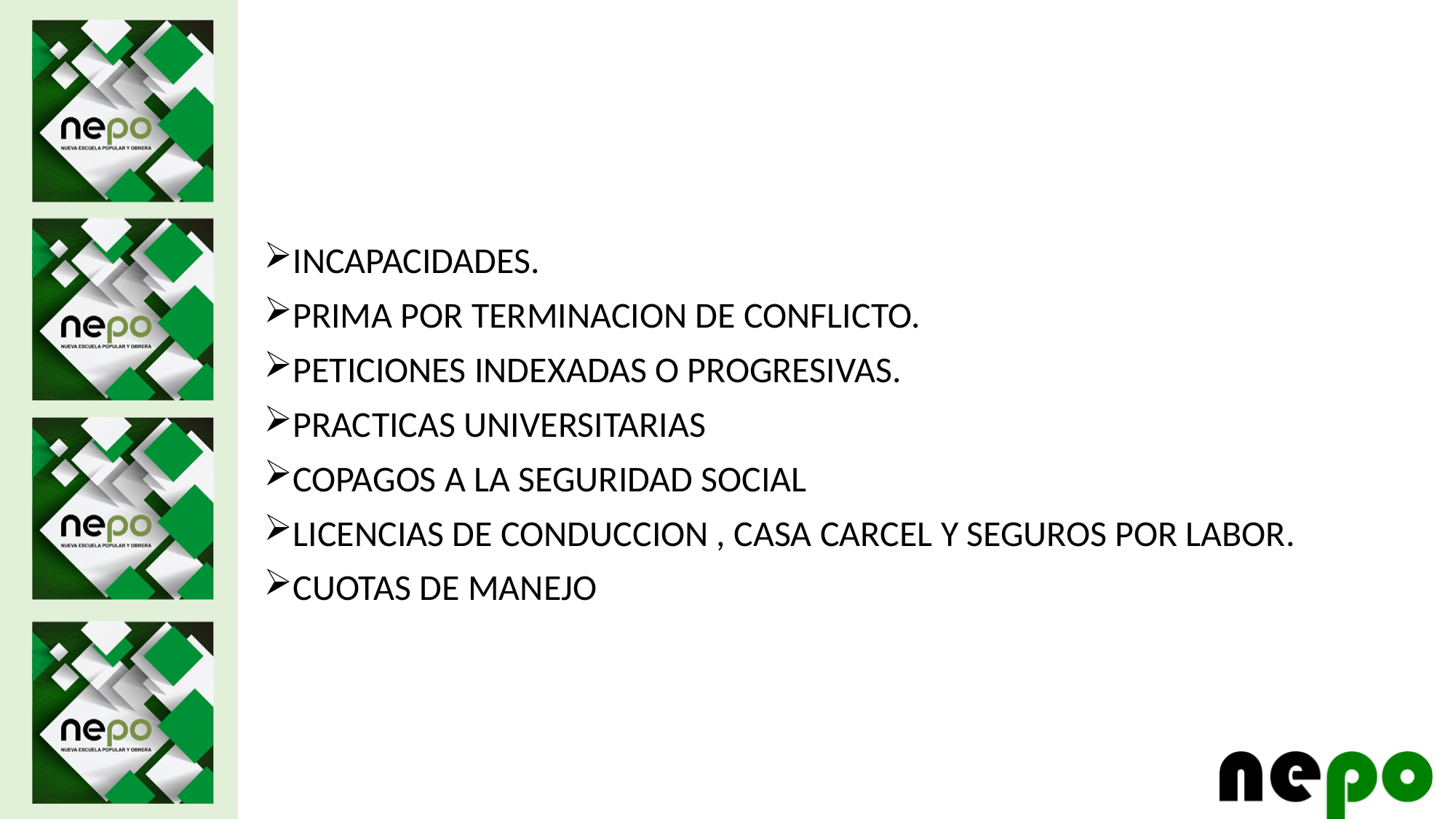

INCAPACIDADES.
PRIMA POR TERMINACION DE CONFLICTO.
PETICIONES INDEXADAS O PROGRESIVAS.
PRACTICAS UNIVERSITARIAS
COPAGOS A LA SEGURIDAD SOCIAL
LICENCIAS DE CONDUCCION , CASA CARCEL Y SEGUROS POR LABOR.
CUOTAS DE MANEJO